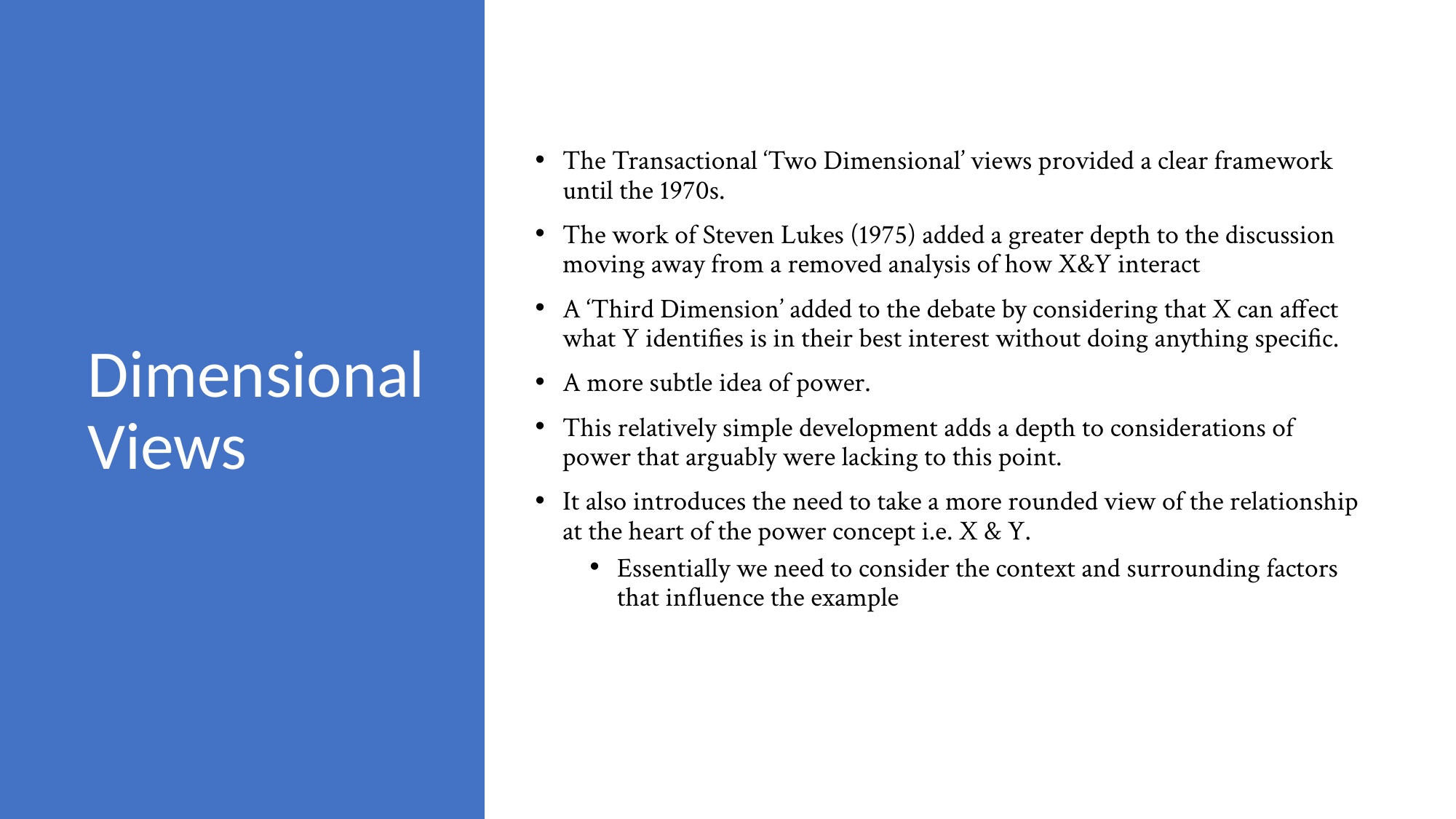

The Transactional ‘Two Dimensional’ views provided a clear framework until the 1970s.
The work of Steven Lukes (1975) added a greater depth to the discussion moving away from a removed analysis of how X&Y interact
A ‘Third Dimension’ added to the debate by considering that X can affect what Y identifies is in their best interest without doing anything specific.
A more subtle idea of power.
This relatively simple development adds a depth to considerations of power that arguably were lacking to this point.
It also introduces the need to take a more rounded view of the relationship at the heart of the power concept i.e. X & Y.
Essentially we need to consider the context and surrounding factors that influence the example
# Dimensional Views